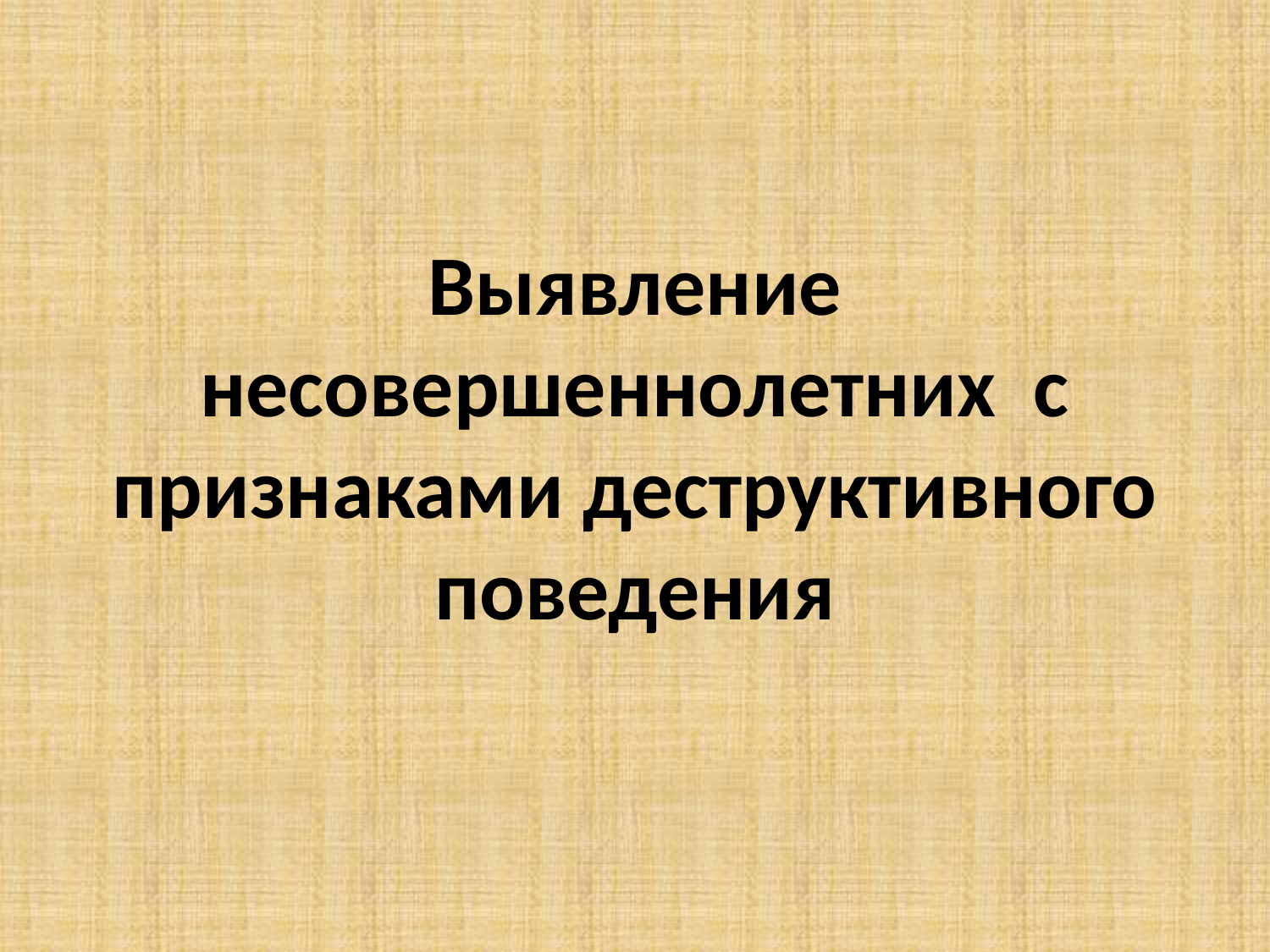

# Выявление несовершеннолетних  с признаками деструктивного поведения